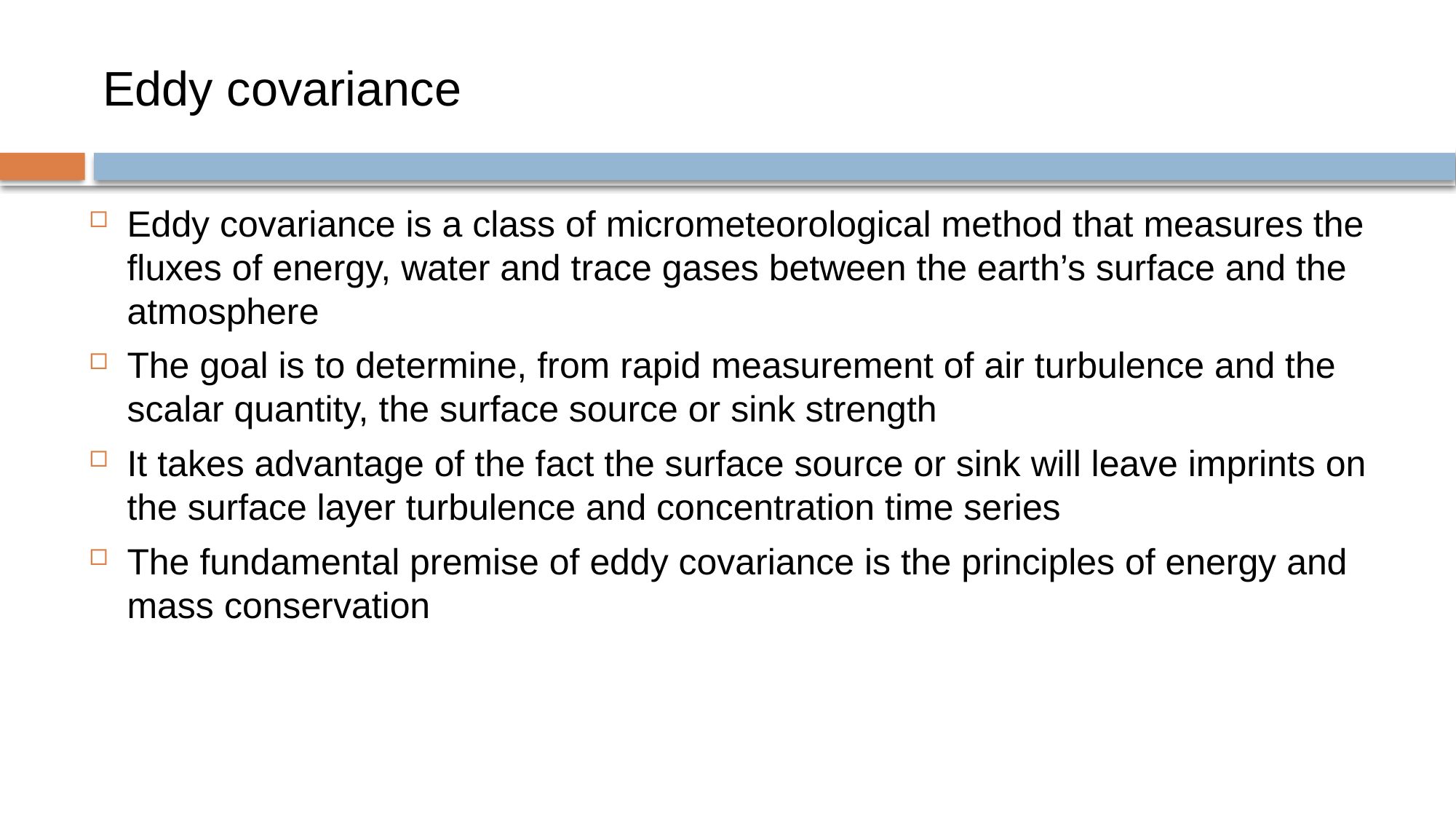

# Eddy covariance
Eddy covariance is a class of micrometeorological method that measures the fluxes of energy, water and trace gases between the earth’s surface and the atmosphere
The goal is to determine, from rapid measurement of air turbulence and the scalar quantity, the surface source or sink strength
It takes advantage of the fact the surface source or sink will leave imprints on the surface layer turbulence and concentration time series
The fundamental premise of eddy covariance is the principles of energy and mass conservation